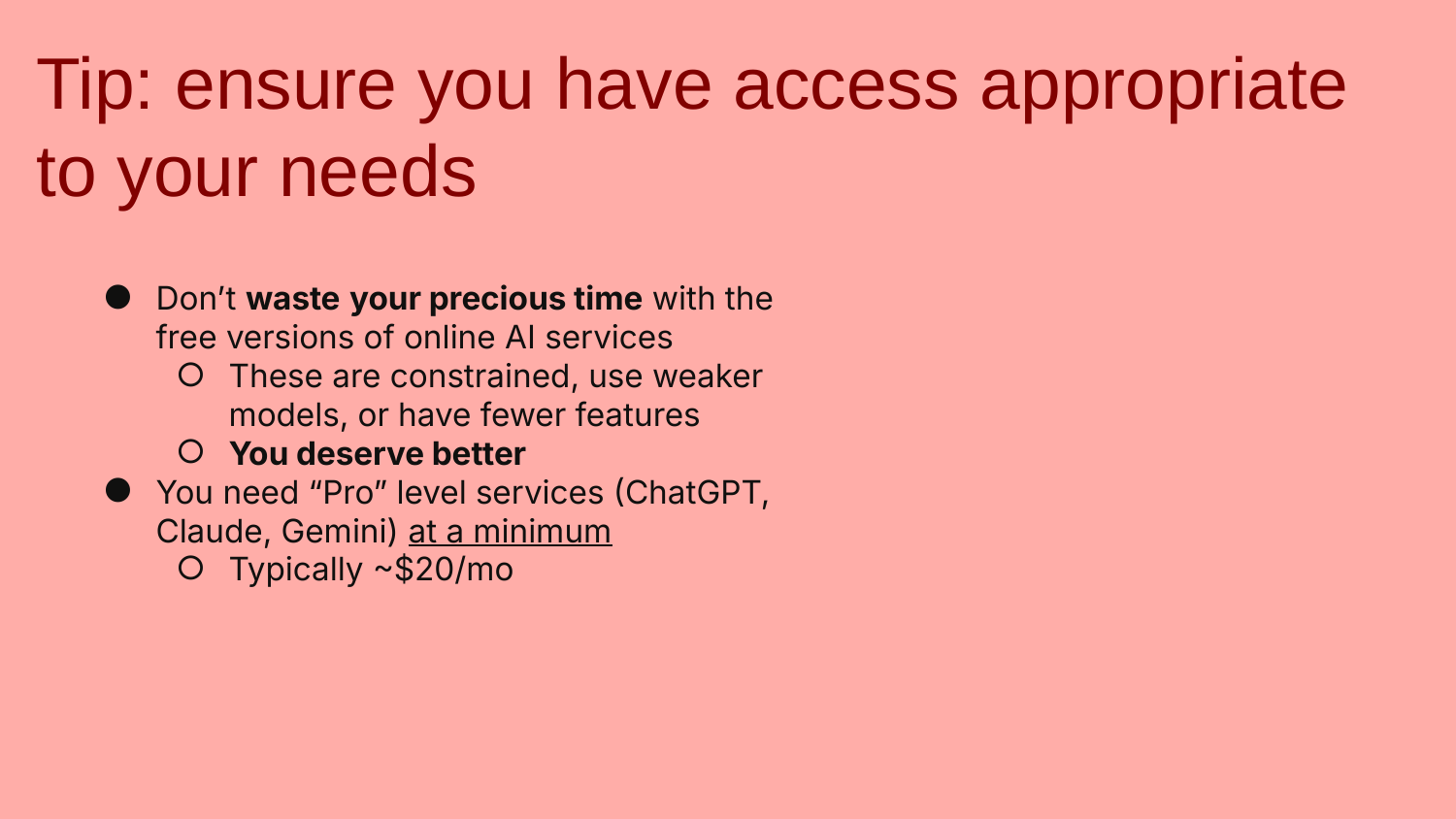

# Tip: ensure you have access appropriate to your needs

Don’t waste your precious time with the free versions of online AI services
These are constrained, use weaker models, or have fewer features
You deserve better
You need “Pro” level services (ChatGPT, Claude, Gemini) at a minimum
Typically ~$20/mo